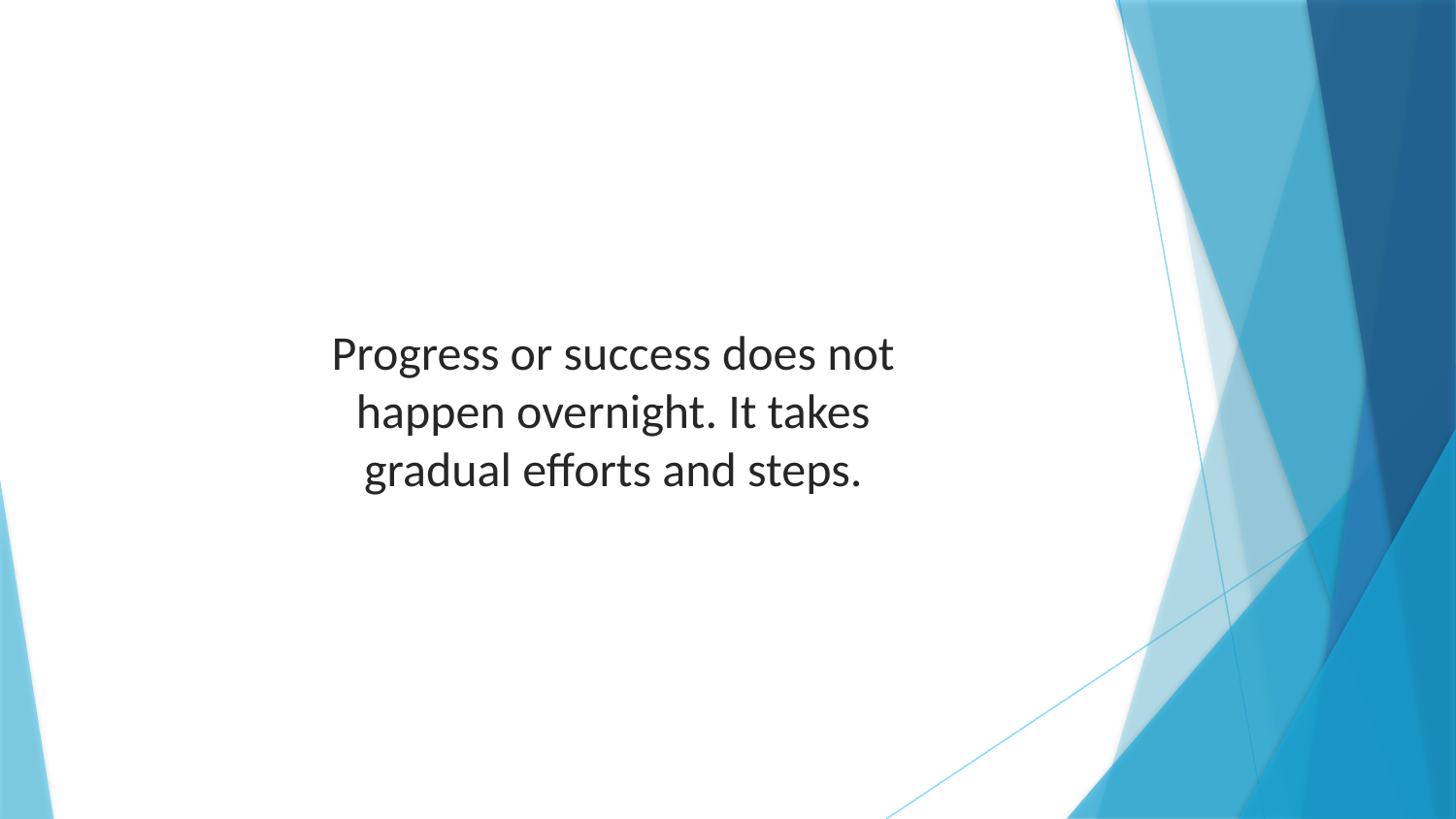

Progress or success does not happen overnight. It takes gradual efforts and steps.